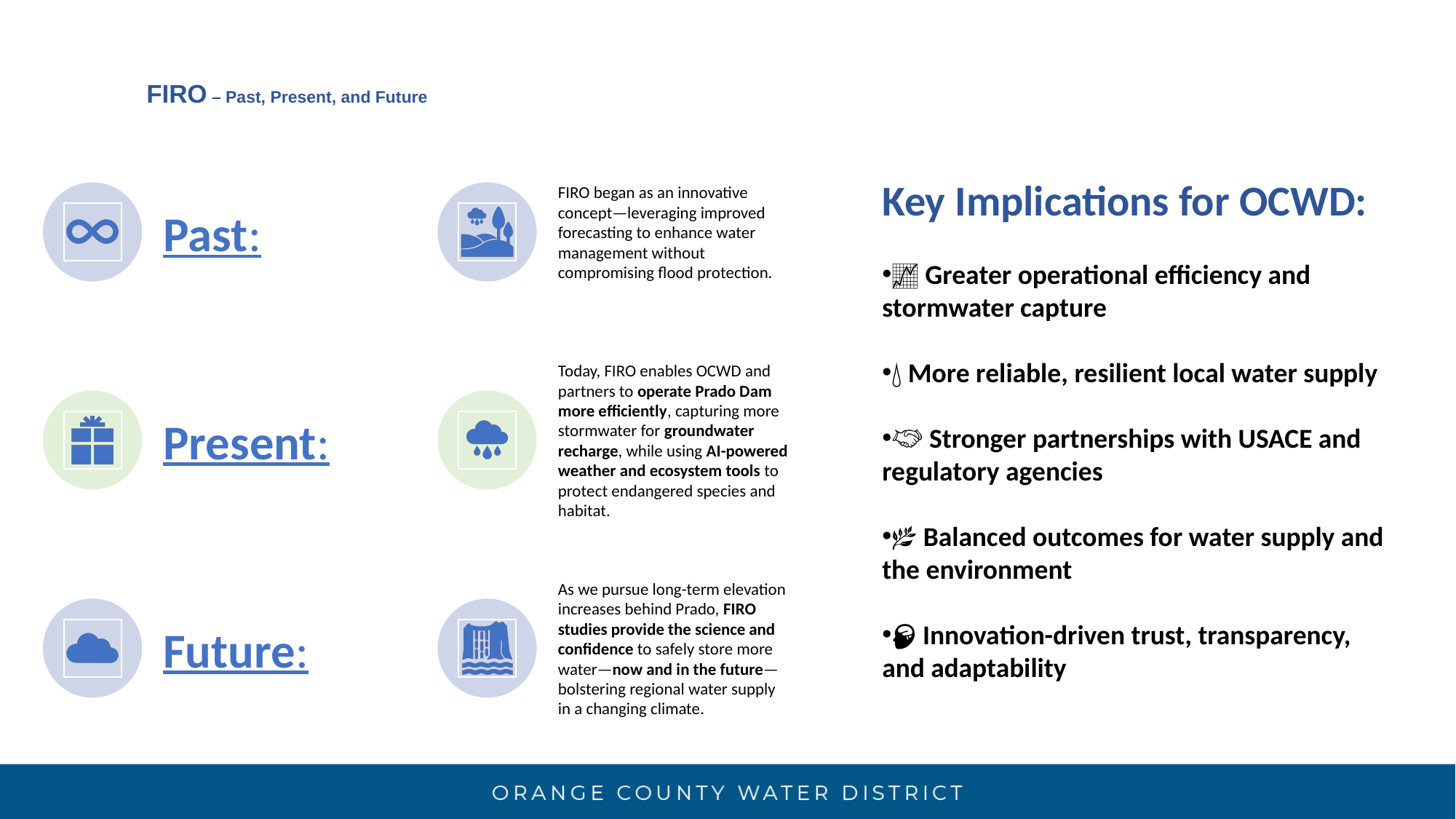

# FIRO – Past, Present, and Future
Past:
FIRO began as an innovative concept—leveraging improved forecasting to enhance water management without compromising flood protection.
Present:
Today, FIRO enables OCWD and partners to operate Prado Dam more efficiently, capturing more stormwater for groundwater recharge, while using AI-powered weather and ecosystem tools to protect endangered species and habitat.
Future:
As we pursue long-term elevation increases behind Prado, FIRO studies provide the science and confidence to safely store more water—now and in the future—bolstering regional water supply in a changing climate.
Key Implications for OCWD:

📈 Greater operational efficiency and stormwater capture

💧 More reliable, resilient local water supply

🤝 Stronger partnerships with USACE and regulatory agencies

🌿 Balanced outcomes for water supply and the environment

🧠 Innovation-driven trust, transparency, and adaptability